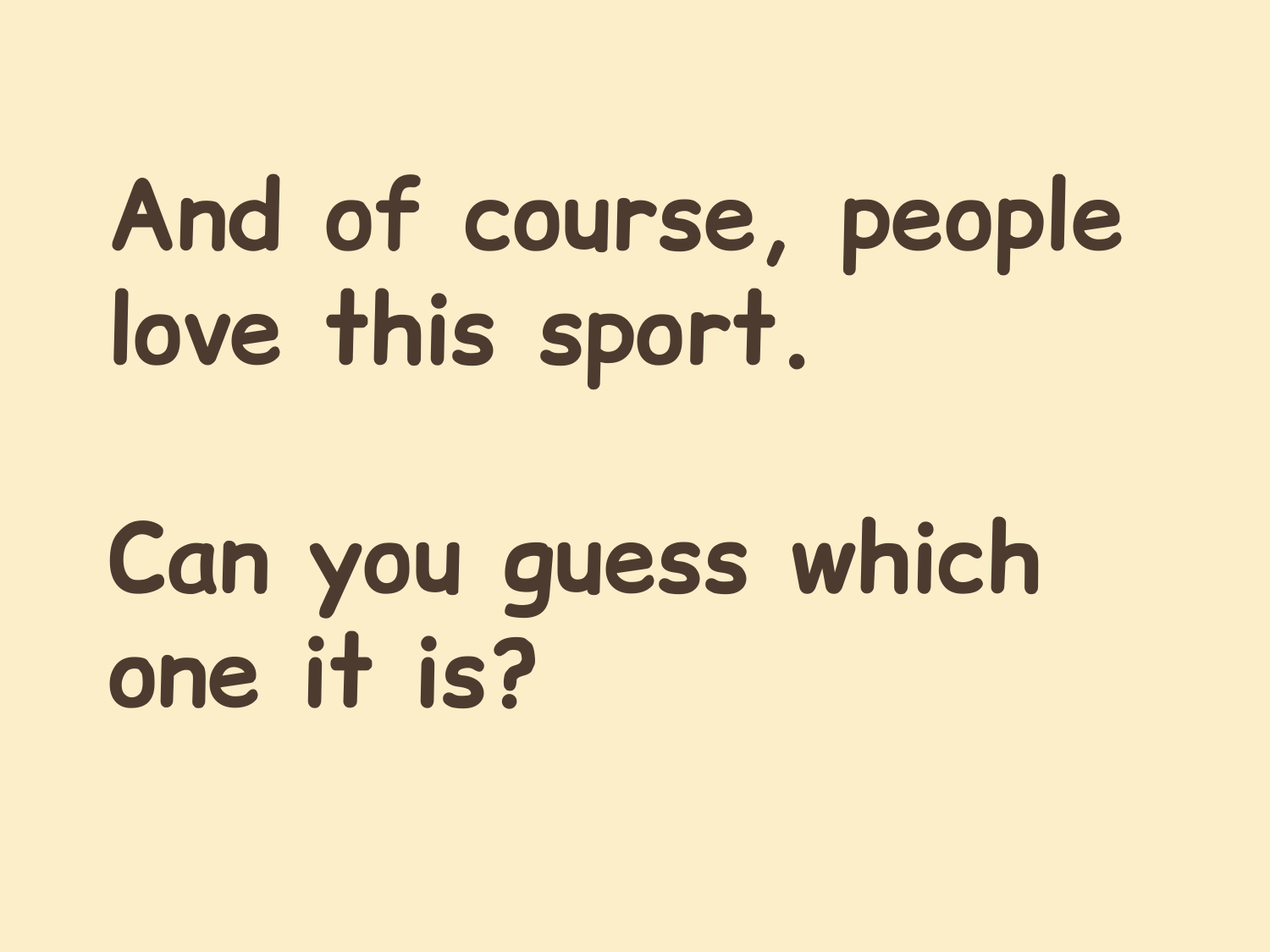

And of course, people love this sport.

Can you guess which one it is?